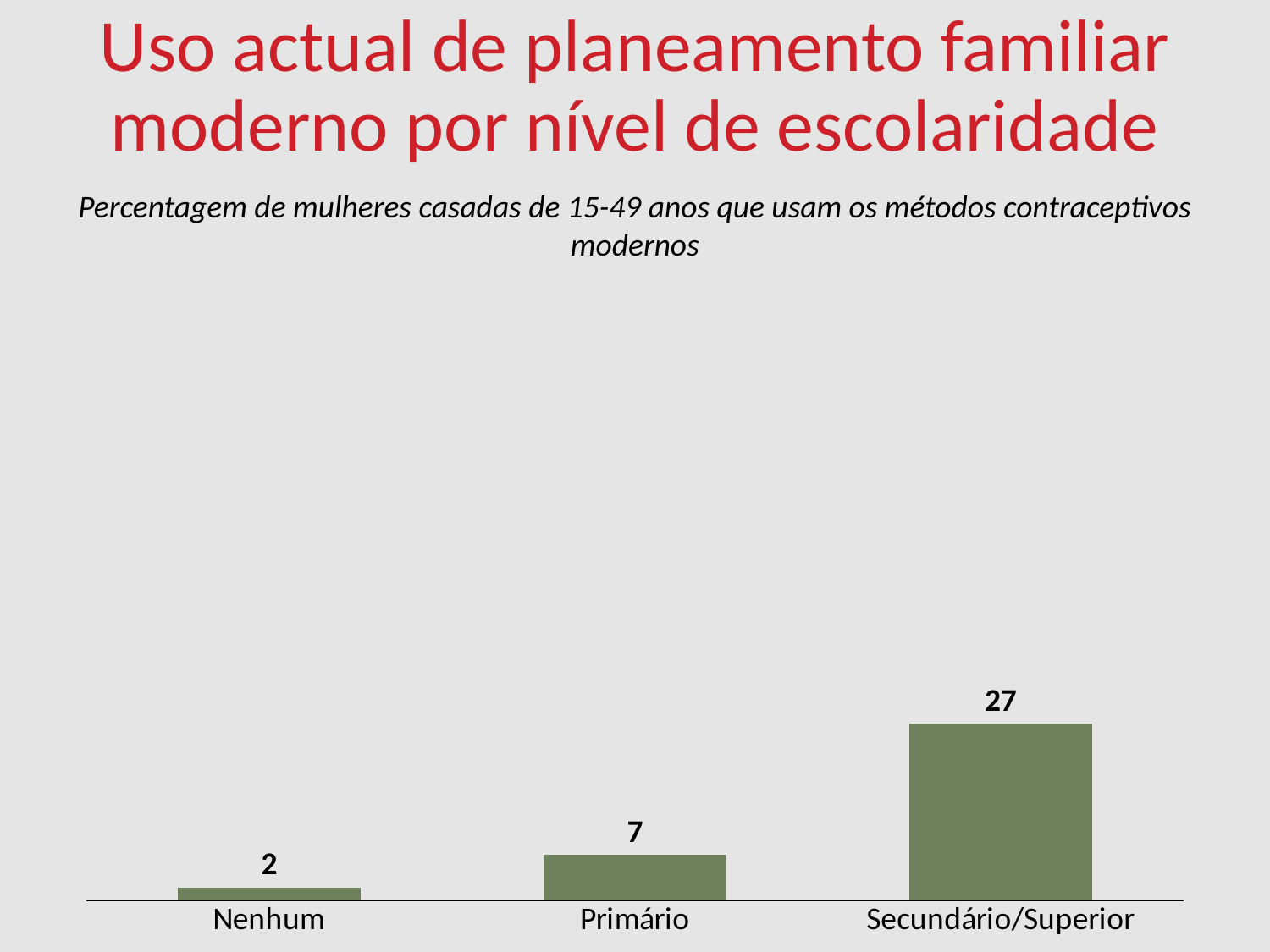

Uso actual de planeamento familiar moderno por nível de escolaridade
Percentagem de mulheres casadas de 15-49 anos que usam os métodos contraceptivos modernos

### Chart

| Category | Column1 |
|---|---|
| Nenhum | 2.0 |
| Primário | 7.0 |
| Secundário/Superior | 27.0 |